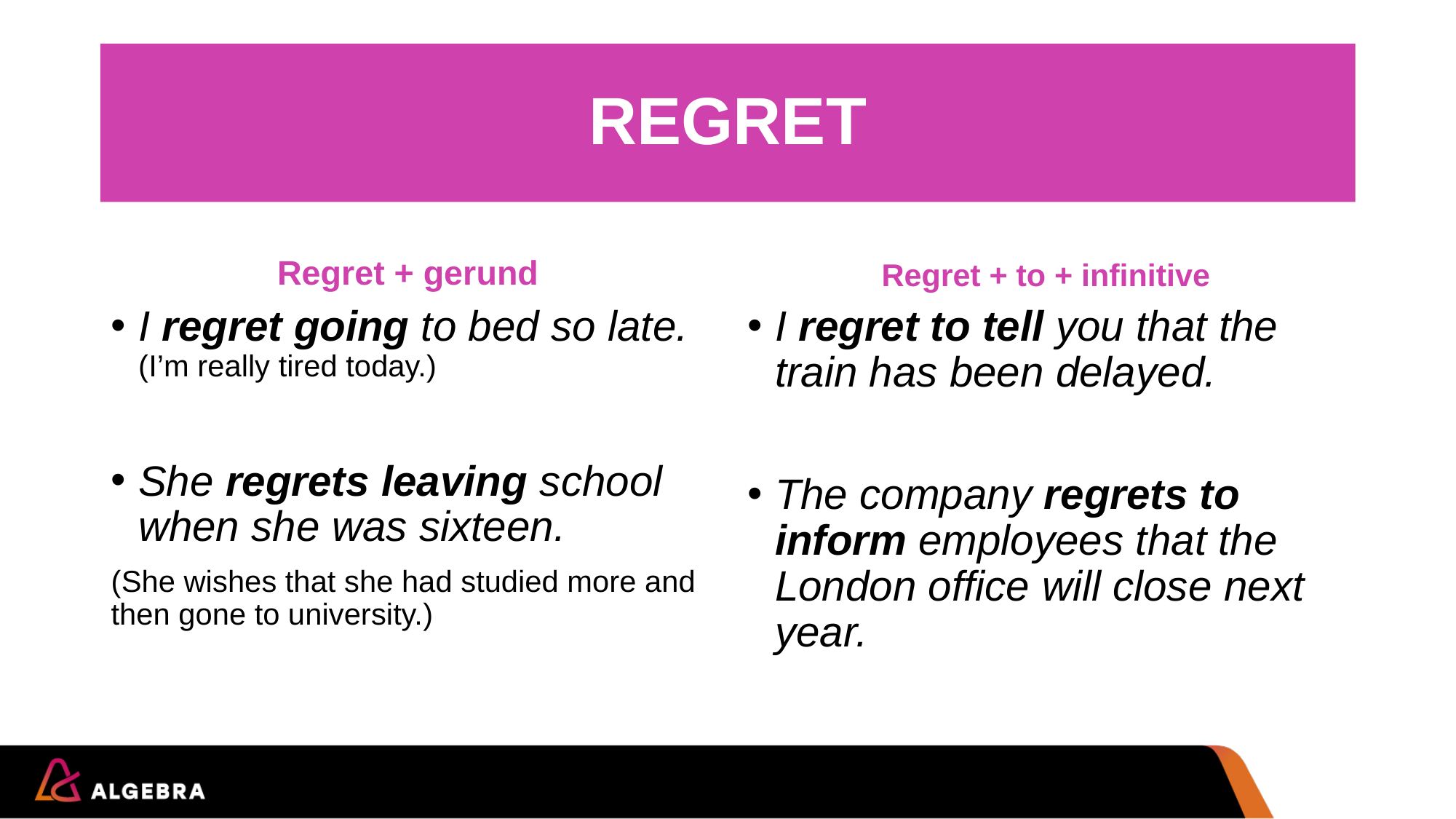

# REGRET

Regret + gerund

Regret + to + infinitive

I regret going to bed so late. (I’m really tired today.)

She regrets leaving school when she was sixteen.
(She wishes that she had studied more and then gone to university.)
I regret to tell you that the train has been delayed.

The company regrets to inform employees that the London office will close next year.